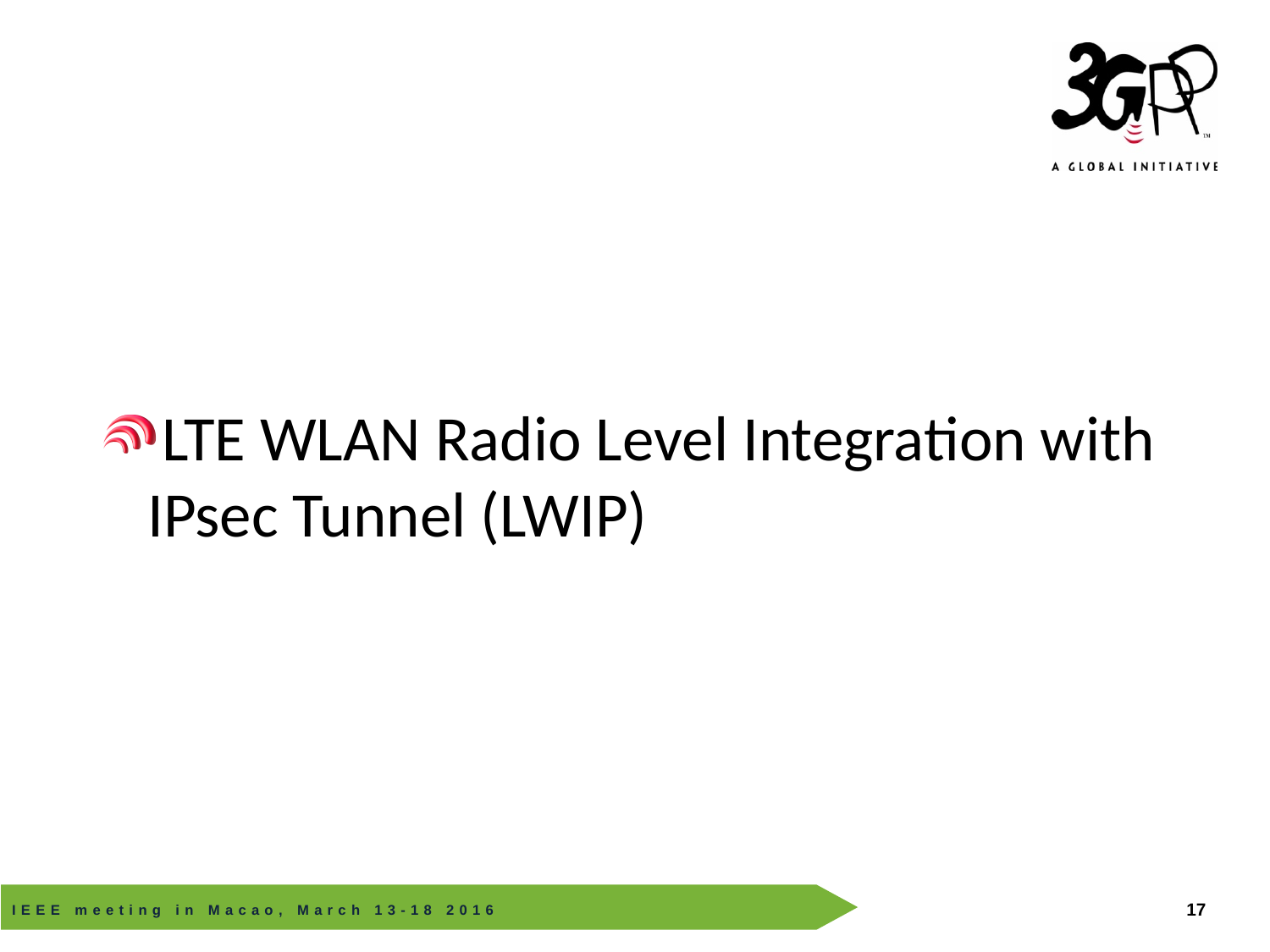

LTE WLAN Radio Level Integration with IPsec Tunnel (LWIP)